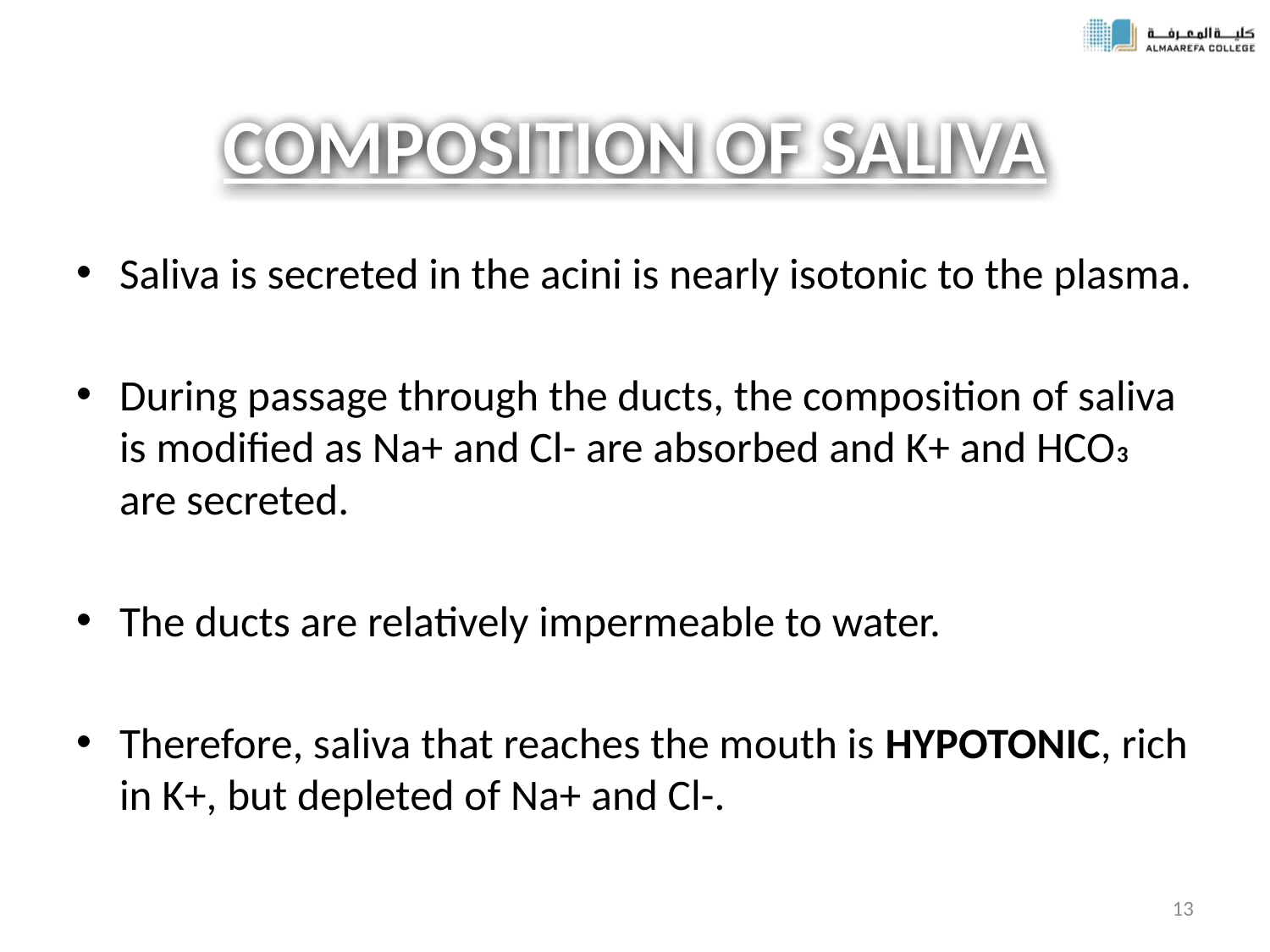

# COMPOSITION OF SALIVA
Saliva is secreted in the acini is nearly isotonic to the plasma.

During passage through the ducts, the composition of saliva is modified as Na+ and Cl- are absorbed and K+ and HCO3 are secreted.

The ducts are relatively impermeable to water.

Therefore, saliva that reaches the mouth is HYPOTONIC, rich in K+, but depleted of Na+ and Cl-.

13